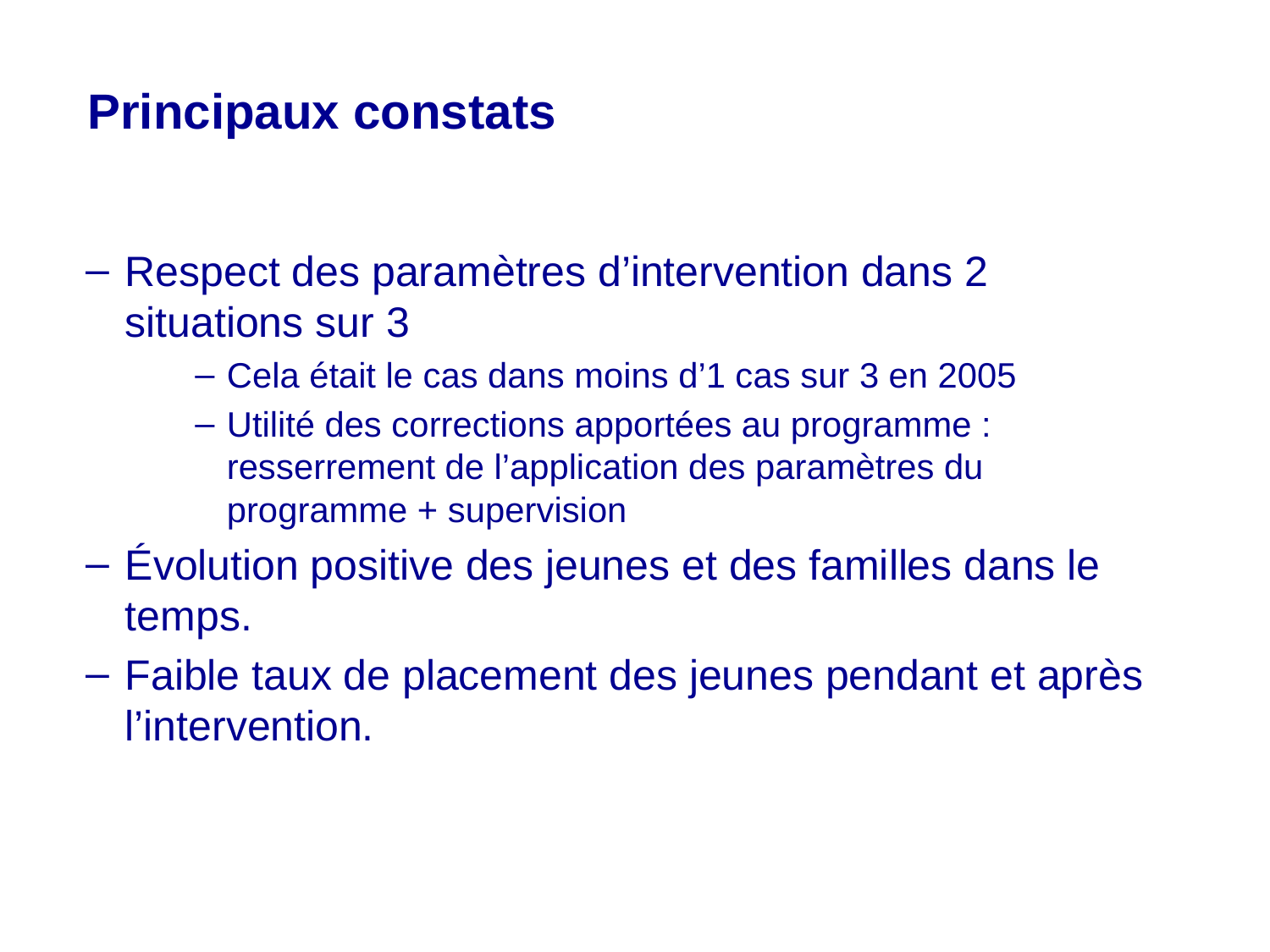

# Principaux constats
Respect des paramètres d’intervention dans 2 situations sur 3
Cela était le cas dans moins d’1 cas sur 3 en 2005
Utilité des corrections apportées au programme : resserrement de l’application des paramètres du programme + supervision
Évolution positive des jeunes et des familles dans le temps.
Faible taux de placement des jeunes pendant et après l’intervention.